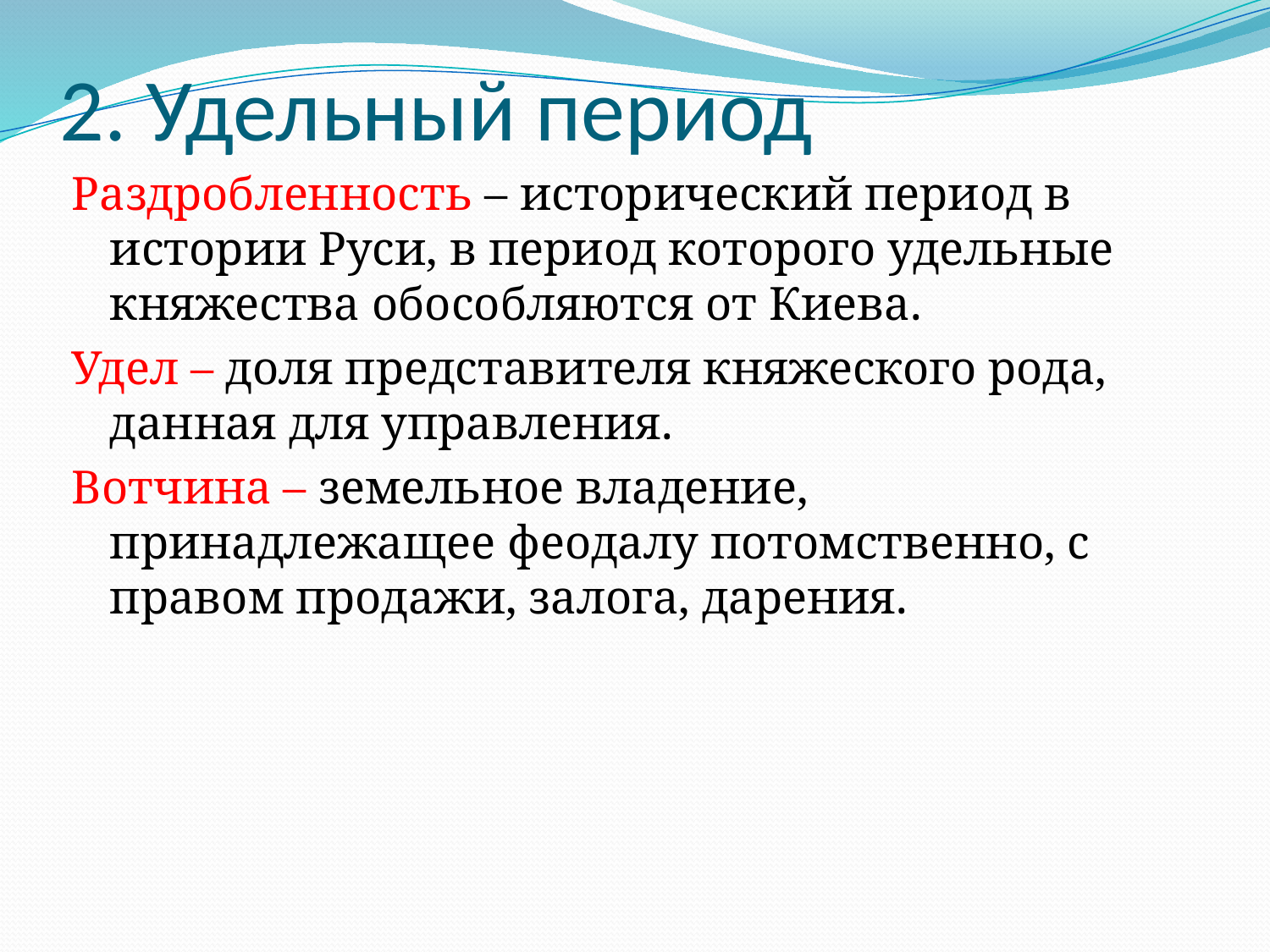

# 2. Удельный период
Раздробленность – исторический период в истории Руси, в период которого удельные княжества обособляются от Киева.
Удел – доля представителя княжеского рода, данная для управления.
Вотчина – земельное владение, принадлежащее феодалу потомственно, с правом продажи, залога, дарения.